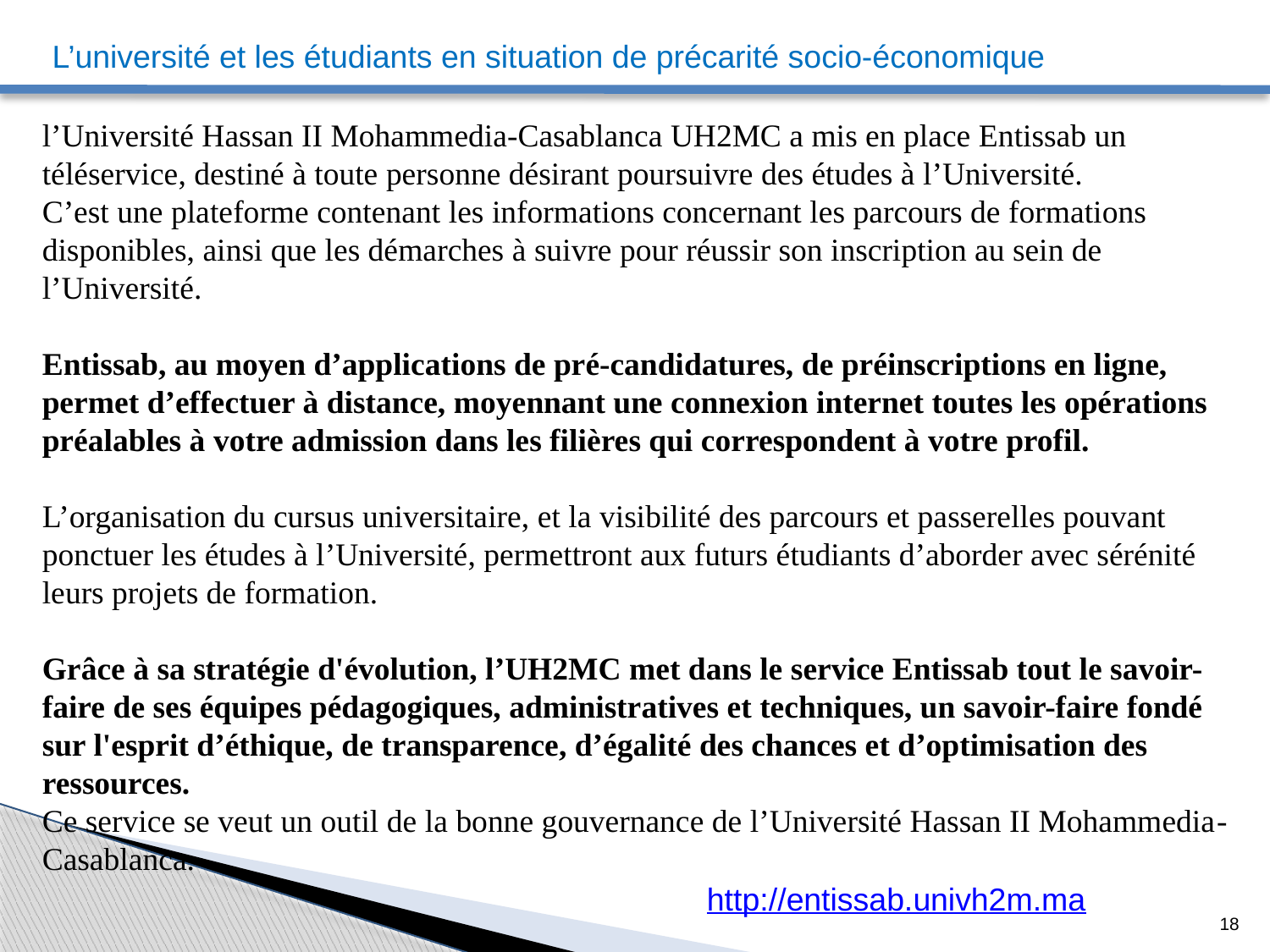

L’université et les étudiants en situation de précarité socio-économique
l’Université Hassan II Mohammedia-Casablanca UH2MC a mis en place Entissab un téléservice, destiné à toute personne désirant poursuivre des études à l’Université.
C’est une plateforme contenant les informations concernant les parcours de formations disponibles, ainsi que les démarches à suivre pour réussir son inscription au sein de l’Université.

Entissab, au moyen d’applications de pré-candidatures, de préinscriptions en ligne, permet d’effectuer à distance, moyennant une connexion internet toutes les opérations préalables à votre admission dans les filières qui correspondent à votre profil.

L’organisation du cursus universitaire, et la visibilité des parcours et passerelles pouvant ponctuer les études à l’Université, permettront aux futurs étudiants d’aborder avec sérénité leurs projets de formation.

Grâce à sa stratégie d'évolution, l’UH2MC met dans le service Entissab tout le savoir-faire de ses équipes pédagogiques, administratives et techniques, un savoir-faire fondé sur l'esprit d’éthique, de transparence, d’égalité des chances et d’optimisation des ressources.
Ce service se veut un outil de la bonne gouvernance de l’Université Hassan II Mohammedia-Casablanca.
http://entissab.univh2m.ma
18